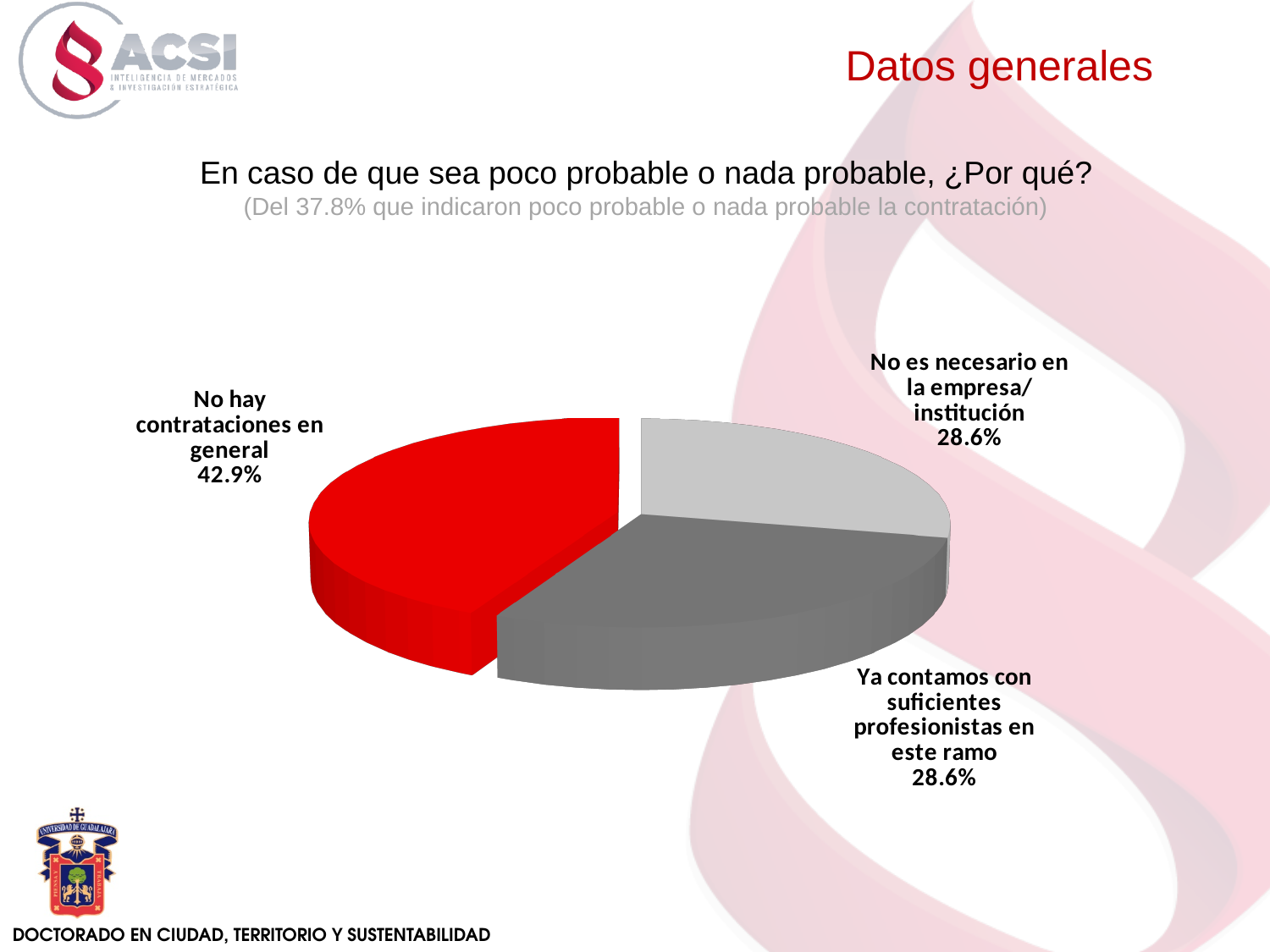

Datos generales
En caso de que sea poco probable o nada probable, ¿Por qué?
(Del 37.8% que indicaron poco probable o nada probable la contratación)

[unsupported chart]